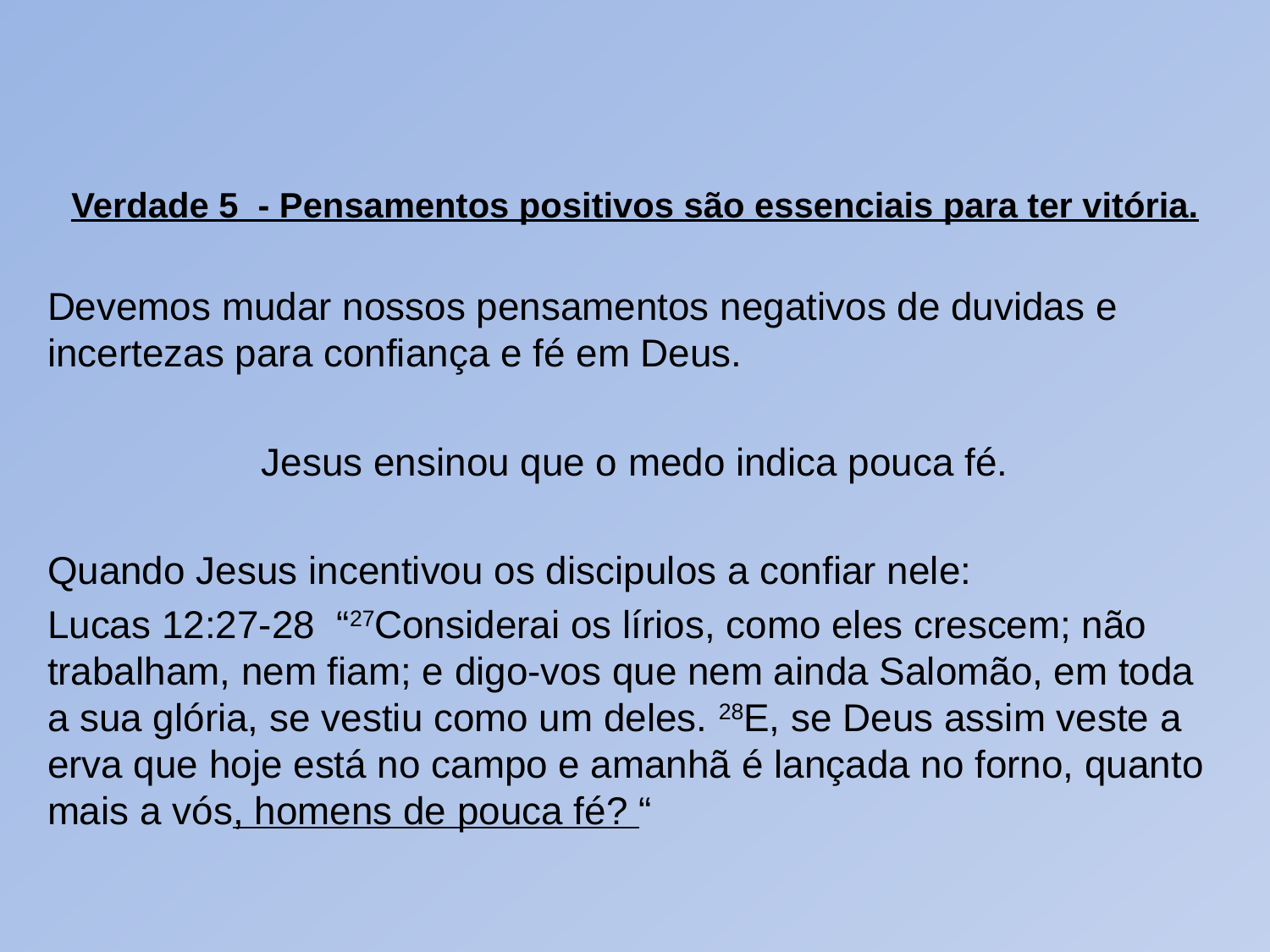

#
Verdade 5  - Pensamentos positivos são essenciais para ter vitória.

Devemos mudar nossos pensamentos negativos de duvidas e incertezas para confiança e fé em Deus.

Jesus ensinou que o medo indica pouca fé.

Quando Jesus incentivou os discipulos a confiar nele:
Lucas 12:27-28  “27Considerai os lírios, como eles crescem; não trabalham, nem fiam; e digo-vos que nem ainda Salomão, em toda a sua glória, se vestiu como um deles. 28E, se Deus assim veste a erva que hoje está no campo e amanhã é lançada no forno, quanto mais a vós, homens de pouca fé? “